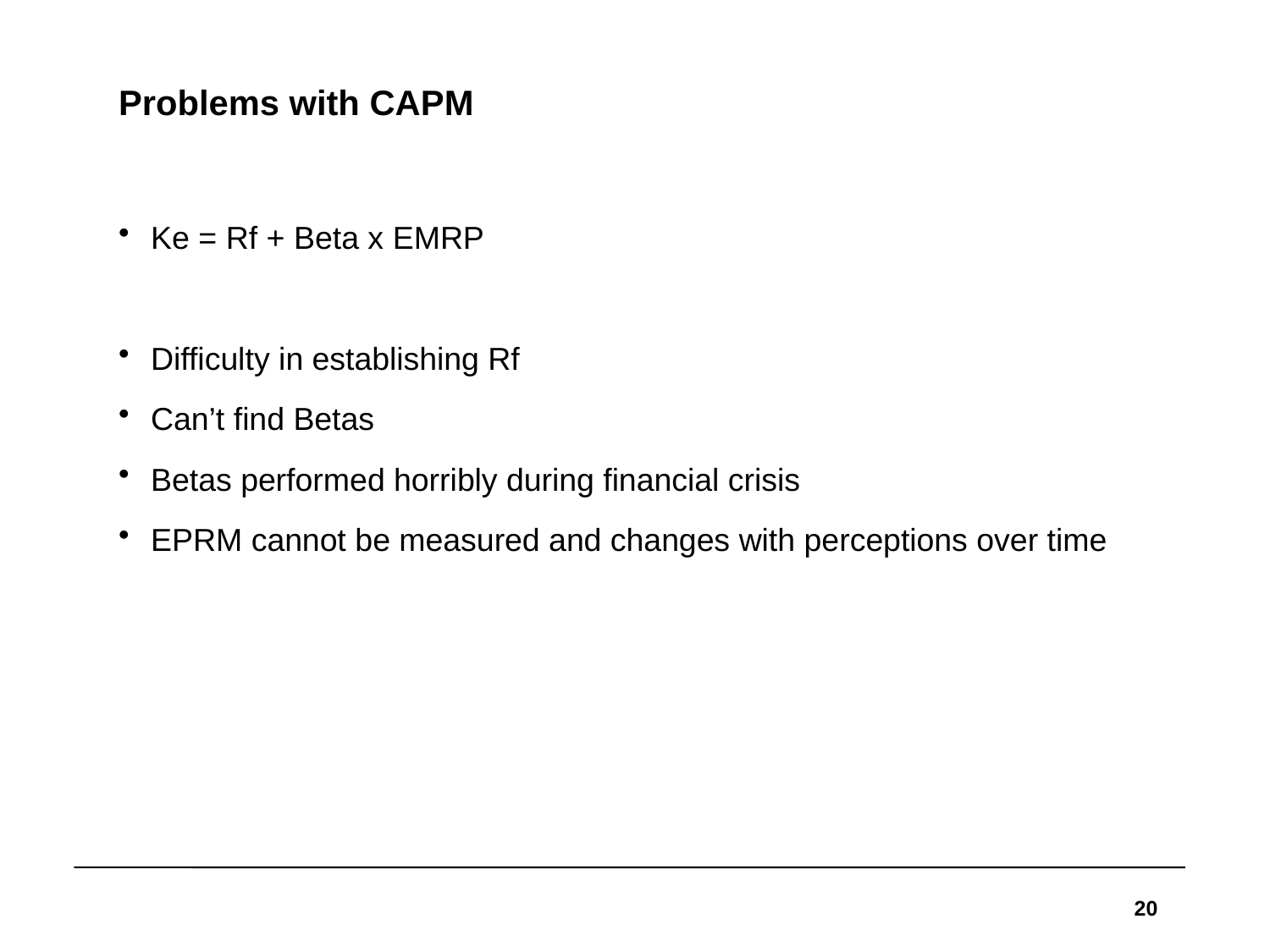

# Problems with CAPM
Ke = Rf + Beta x EMRP

Difficulty in establishing Rf
Can’t find Betas
Betas performed horribly during financial crisis
EPRM cannot be measured and changes with perceptions over time